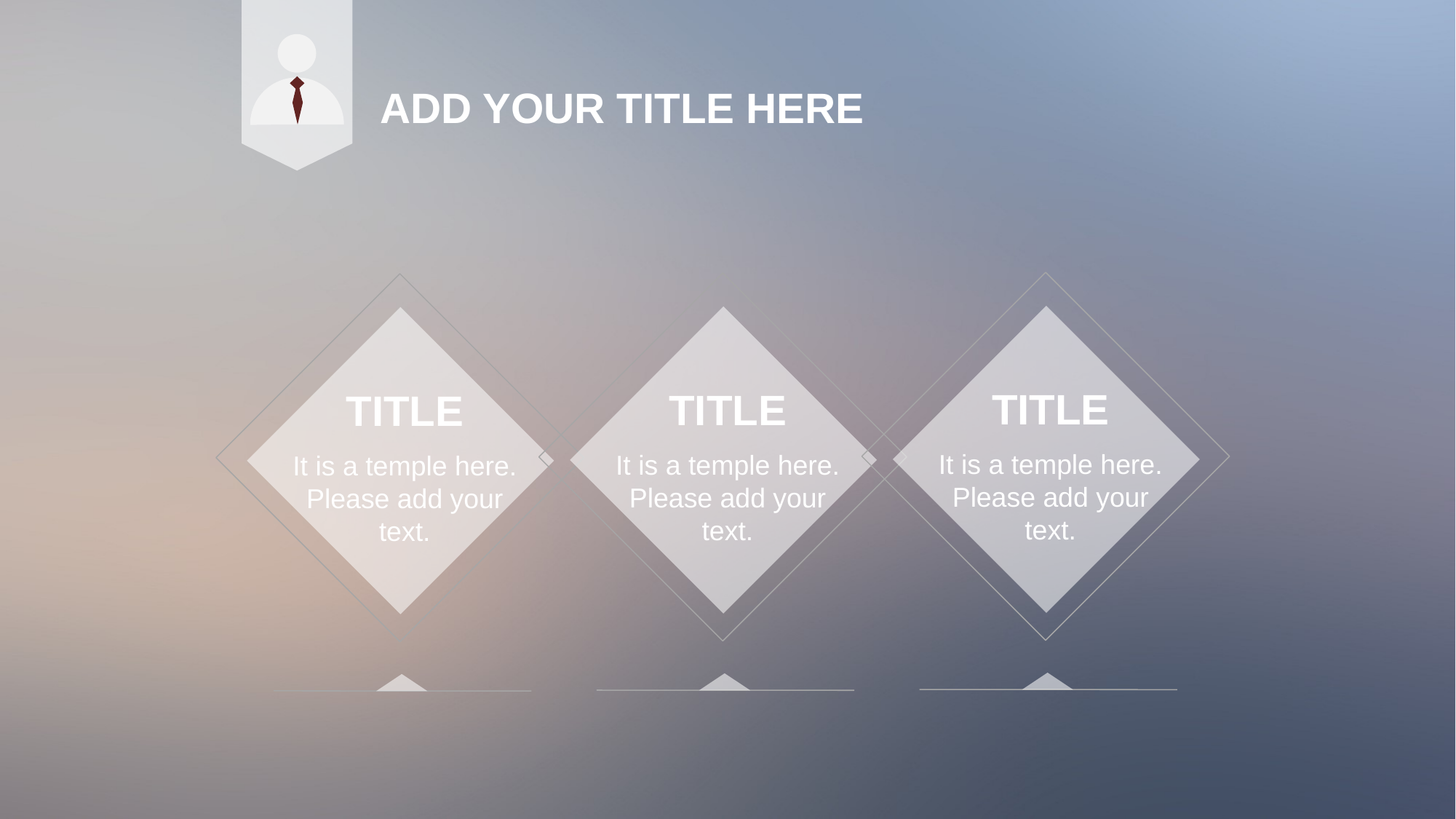

ADD YOUR TITLE HERE

TITLE
It is a temple here. Please add your text.

TITLE
It is a temple here. Please add your text.

TITLE
It is a temple here. Please add your text.